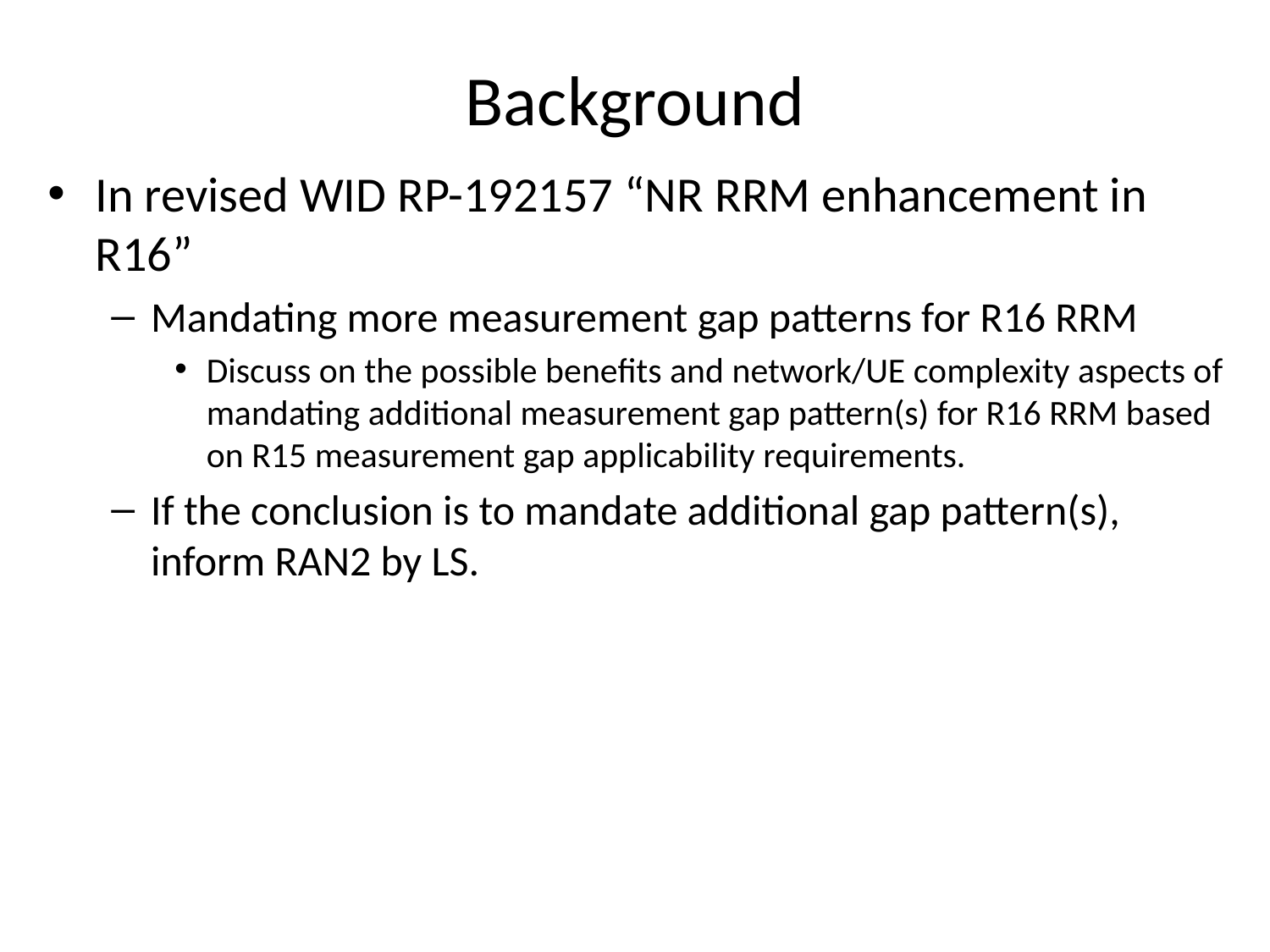

# Background
In revised WID RP-192157 “NR RRM enhancement in R16”
Mandating more measurement gap patterns for R16 RRM
Discuss on the possible benefits and network/UE complexity aspects of mandating additional measurement gap pattern(s) for R16 RRM based on R15 measurement gap applicability requirements.
If the conclusion is to mandate additional gap pattern(s), inform RAN2 by LS.
2